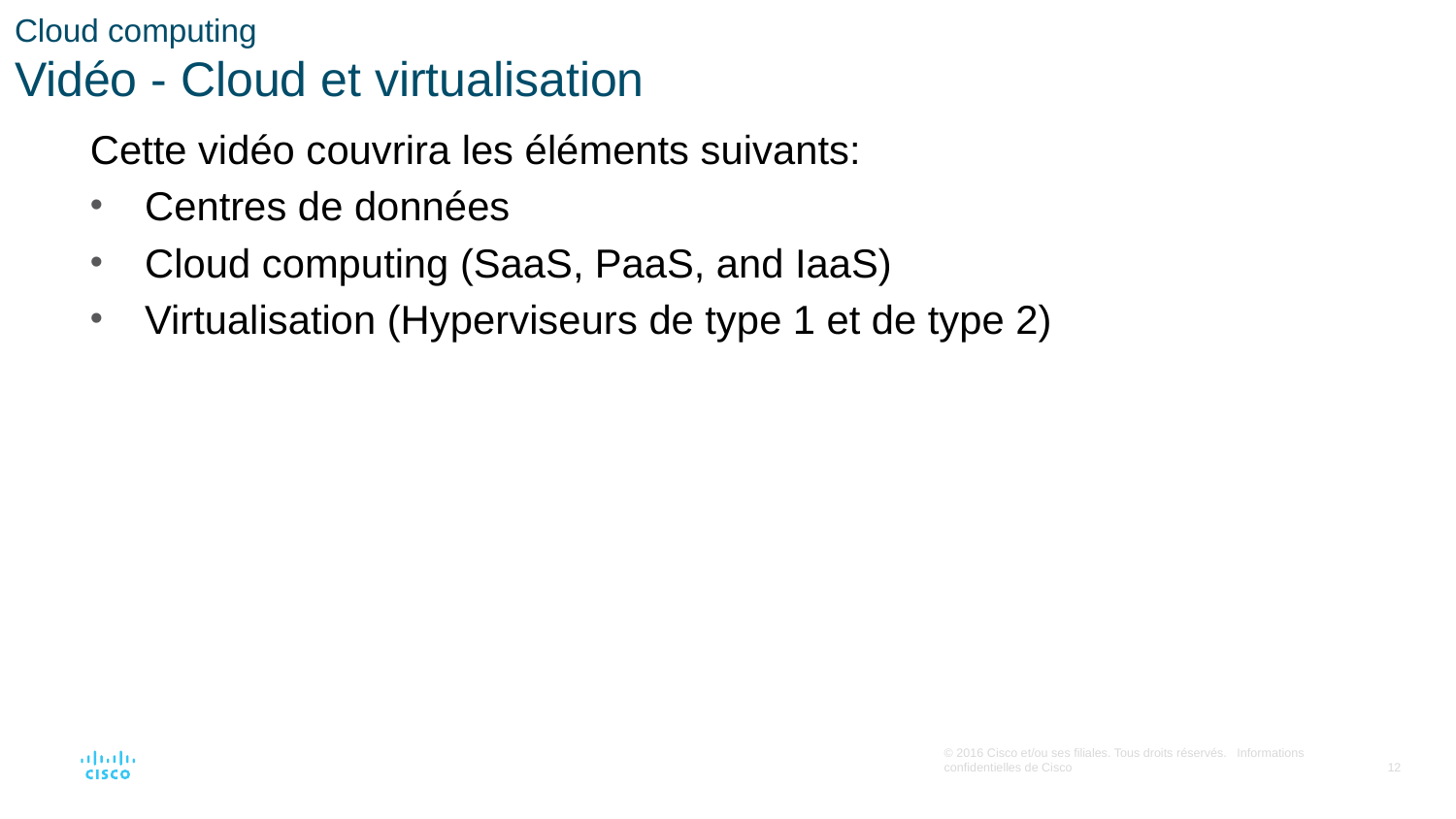

# Cloud computing Vidéo - Cloud et virtualisation
Cette vidéo couvrira les éléments suivants:
Centres de données
Cloud computing (SaaS, PaaS, and IaaS)
Virtualisation (Hyperviseurs de type 1 et de type 2)